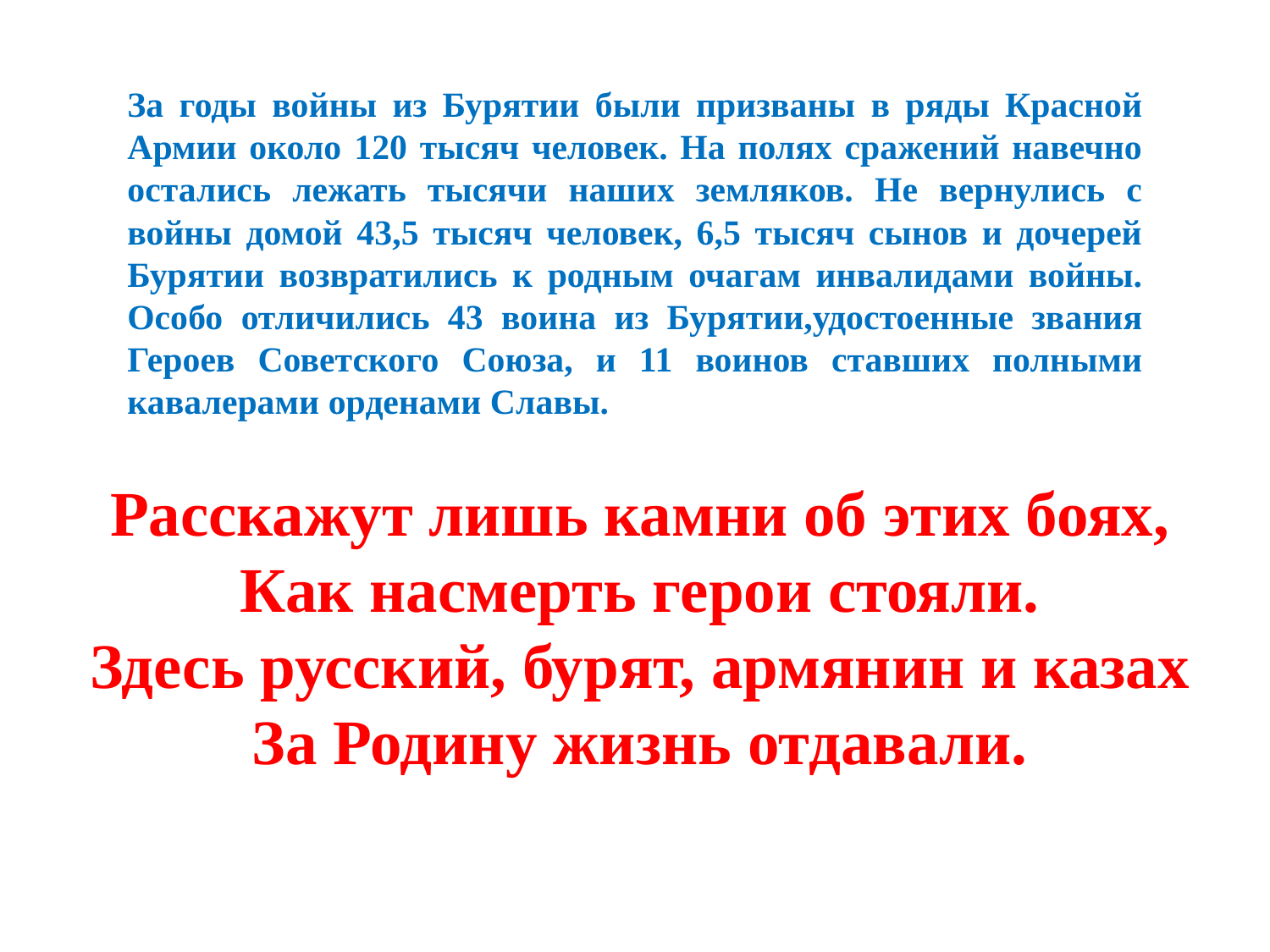

За годы войны из Бурятии были призваны в ряды Красной Армии около 120 тысяч человек. На полях сражений навечно остались лежать тысячи наших земляков. Не вернулись с войны домой 43,5 тысяч человек, 6,5 тысяч сынов и дочерей Бурятии возвратились к родным очагам инвалидами войны. Особо отличились 43 воина из Бурятии,удостоенные звания Героев Советского Союза, и 11 воинов ставших полными кавалерами орденами Славы.
Расскажут лишь камни об этих боях,
Как насмерть герои стояли.
Здесь русский, бурят, армянин и казах
За Родину жизнь отдавали.